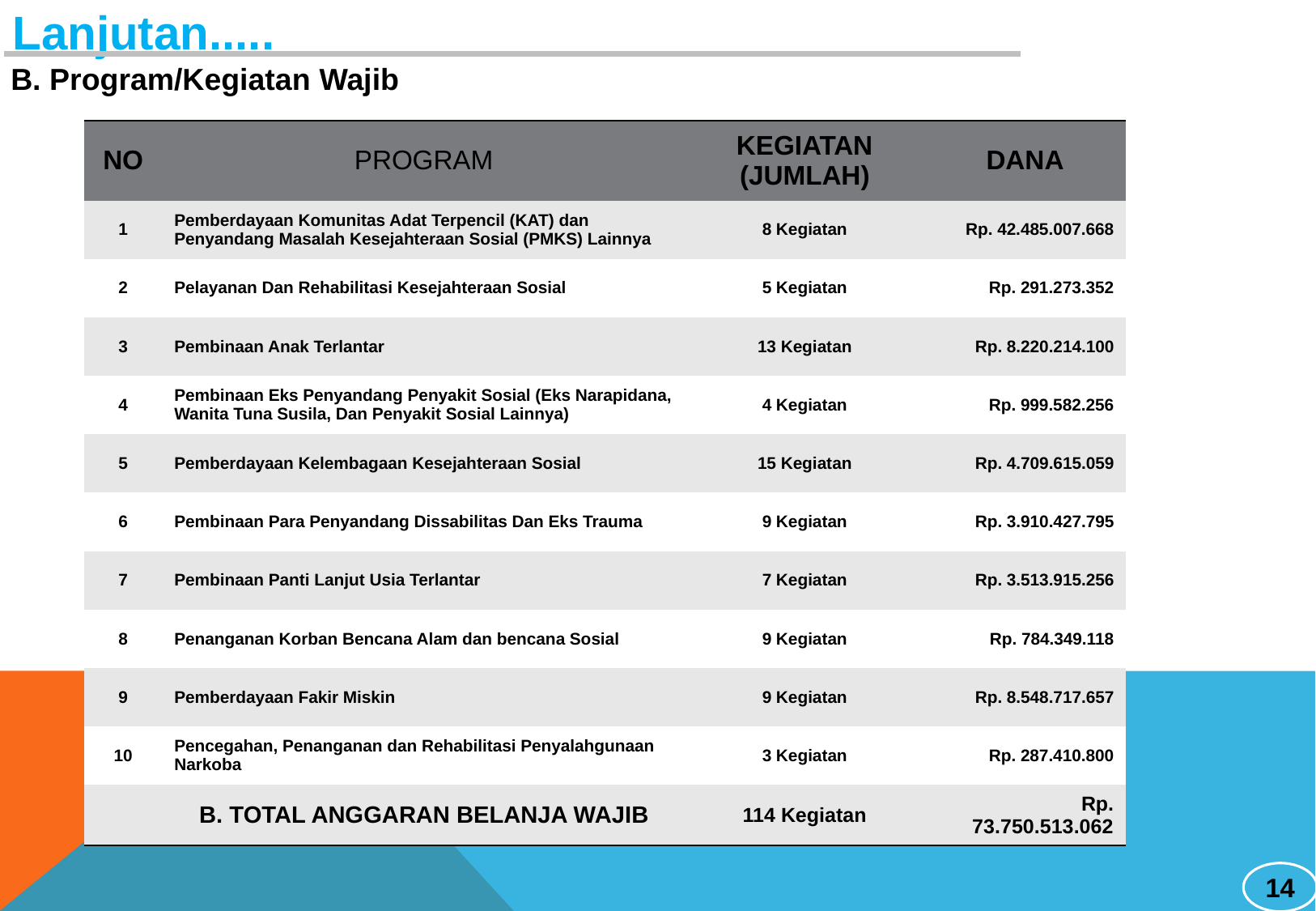

Lanjutan.....
B. Program/Kegiatan Wajib
| NO | PROGRAM | KEGIATAN (JUMLAH) | DANA |
| --- | --- | --- | --- |
| 1 | Pemberdayaan Komunitas Adat Terpencil (KAT) dan Penyandang Masalah Kesejahteraan Sosial (PMKS) Lainnya | 8 Kegiatan | Rp. 42.485.007.668 |
| 2 | Pelayanan Dan Rehabilitasi Kesejahteraan Sosial | 5 Kegiatan | Rp. 291.273.352 |
| 3 | Pembinaan Anak Terlantar | 13 Kegiatan | Rp. 8.220.214.100 |
| 4 | Pembinaan Eks Penyandang Penyakit Sosial (Eks Narapidana, Wanita Tuna Susila, Dan Penyakit Sosial Lainnya) | 4 Kegiatan | Rp. 999.582.256 |
| 5 | Pemberdayaan Kelembagaan Kesejahteraan Sosial | 15 Kegiatan | Rp. 4.709.615.059 |
| 6 | Pembinaan Para Penyandang Dissabilitas Dan Eks Trauma | 9 Kegiatan | Rp. 3.910.427.795 |
| 7 | Pembinaan Panti Lanjut Usia Terlantar | 7 Kegiatan | Rp. 3.513.915.256 |
| 8 | Penanganan Korban Bencana Alam dan bencana Sosial | 9 Kegiatan | Rp. 784.349.118 |
| 9 | Pemberdayaan Fakir Miskin | 9 Kegiatan | Rp. 8.548.717.657 |
| 10 | Pencegahan, Penanganan dan Rehabilitasi Penyalahgunaan Narkoba | 3 Kegiatan | Rp. 287.410.800 |
|  | B. TOTAL ANGGARAN BELANJA WAJIB | 114 Kegiatan | Rp. 73.750.513.062 |
14